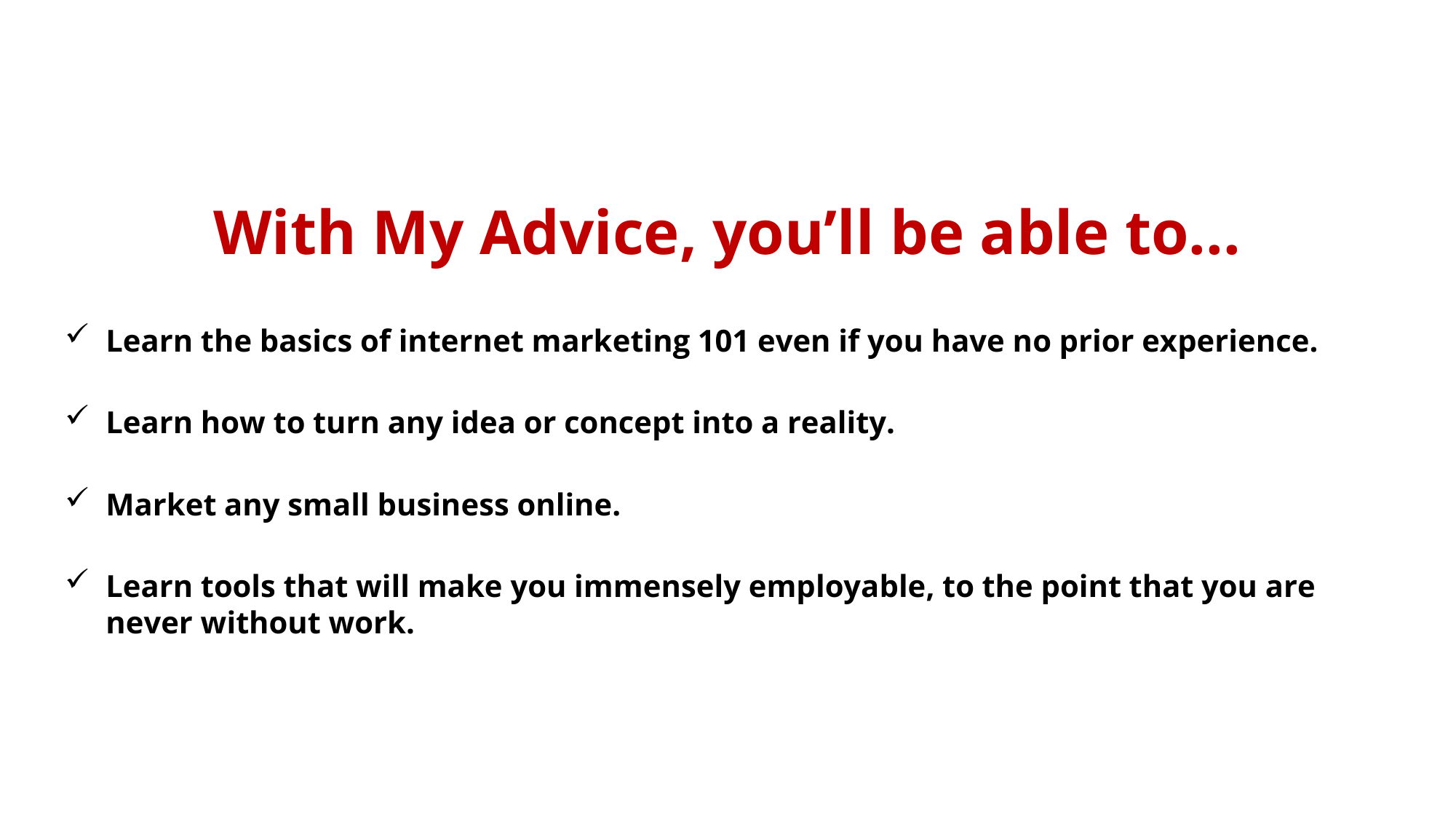

With My Advice, you’ll be able to...
Learn the basics of internet marketing 101 even if you have no prior experience.
Learn how to turn any idea or concept into a reality.
Market any small business online.
Learn tools that will make you immensely employable, to the point that you are never without work.